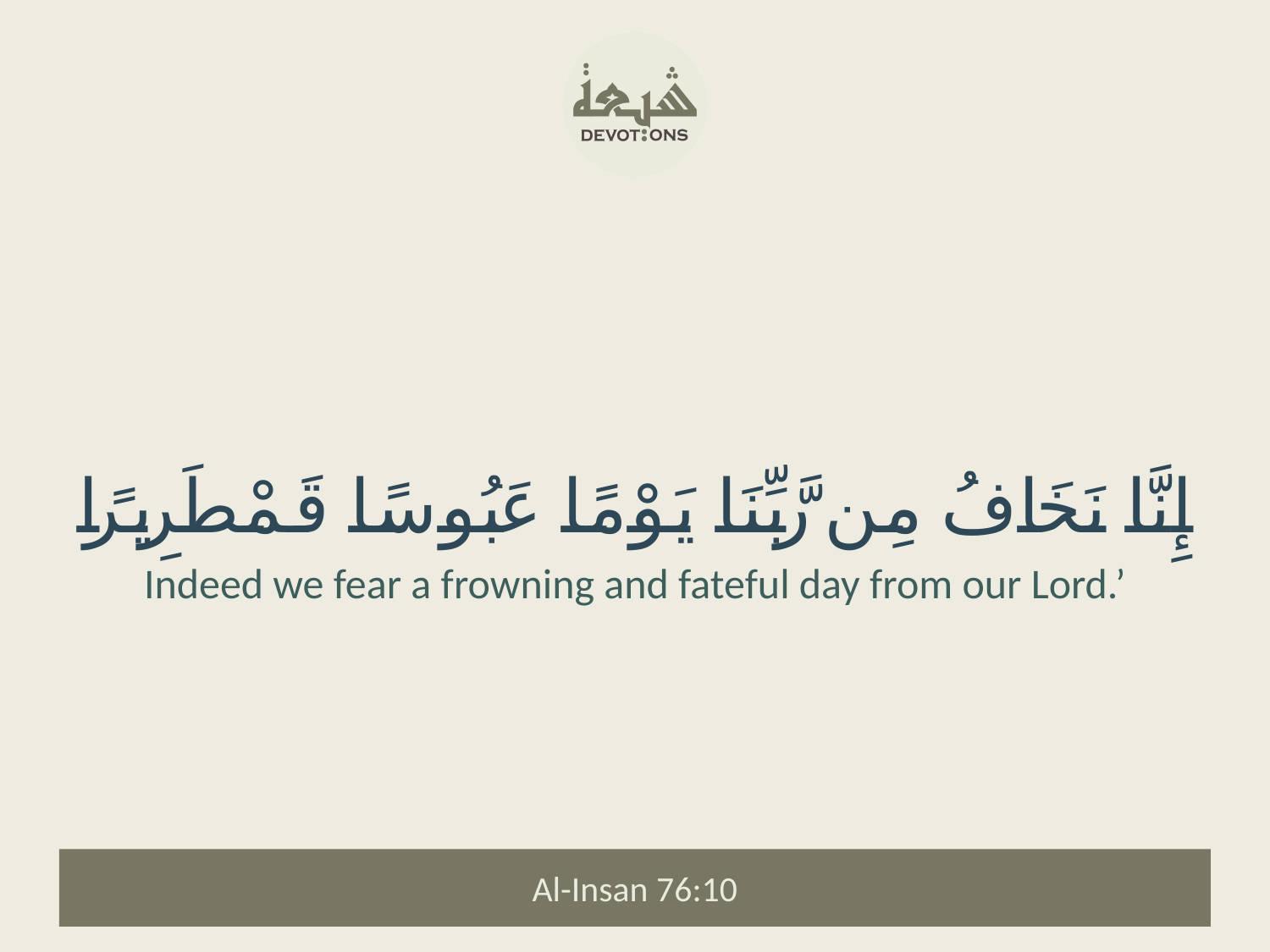

إِنَّا نَخَافُ مِن رَّبِّنَا يَوْمًا عَبُوسًا قَمْطَرِيرًا
Indeed we fear a frowning and fateful day from our Lord.’
Al-Insan 76:10